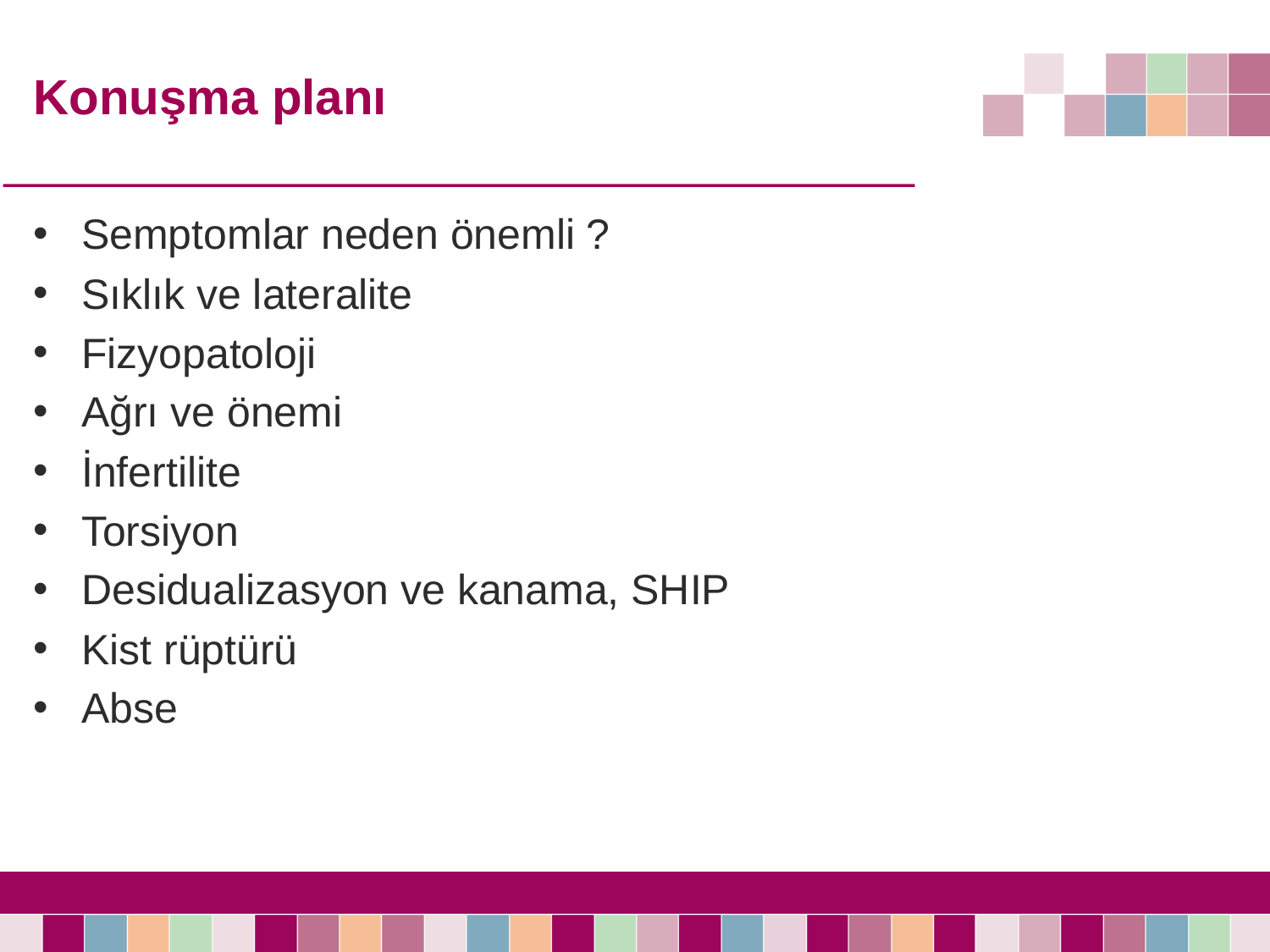

# Konuşma planı
Semptomlar neden önemli ?
Sıklık ve lateralite
Fizyopatoloji
Ağrı ve önemi
İnfertilite
Torsiyon
Desidualizasyon ve kanama, SHIP
Kist rüptürü
Abse